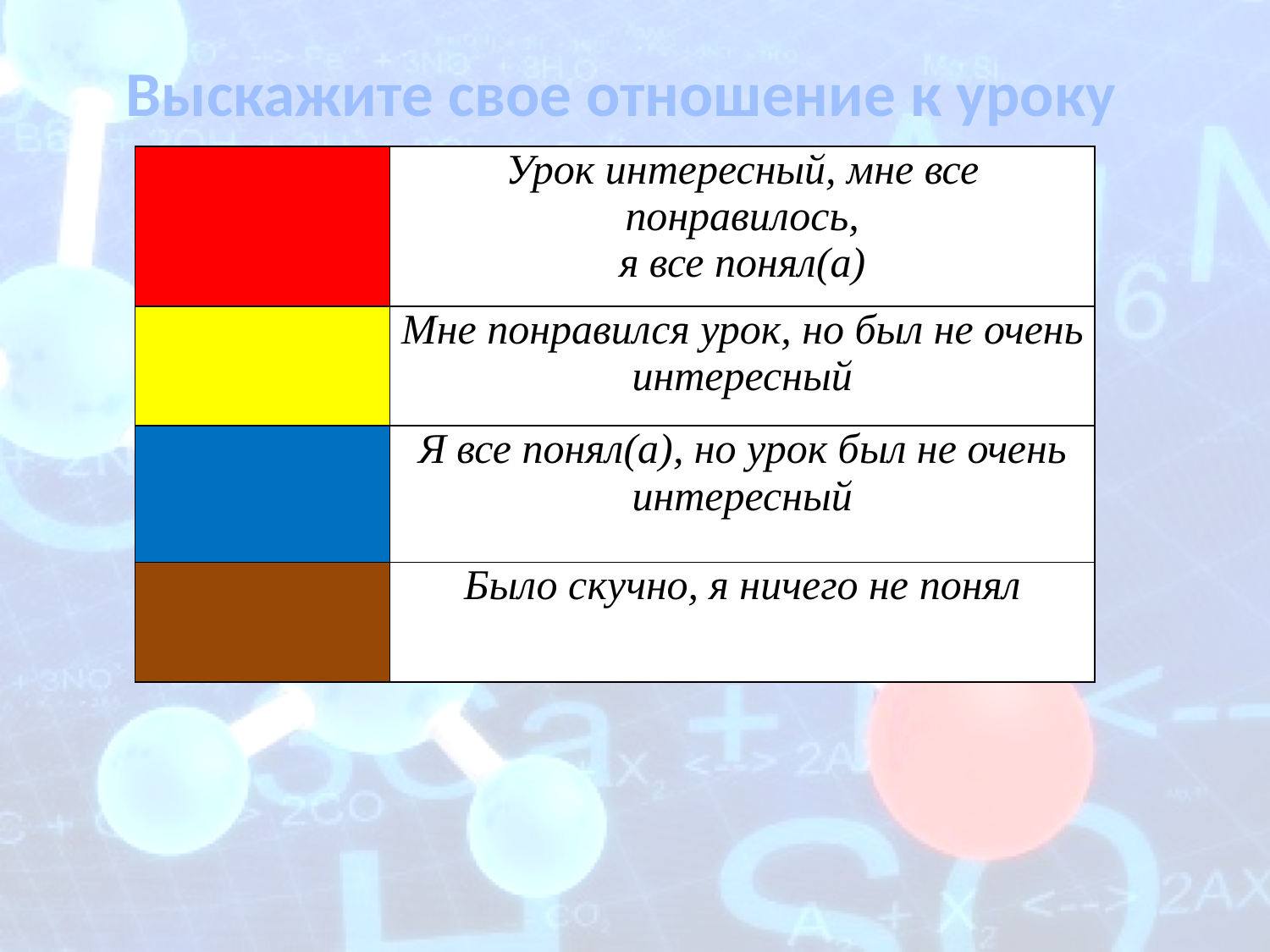

Выскажите свое отношение к уроку
|  | Урок интересный, мне все понравилось, я все понял(а) |
| --- | --- |
|  | Мне понравился урок, но был не очень интересный |
|  | Я все понял(а), но урок был не очень интересный |
|  | Было скучно, я ничего не понял |